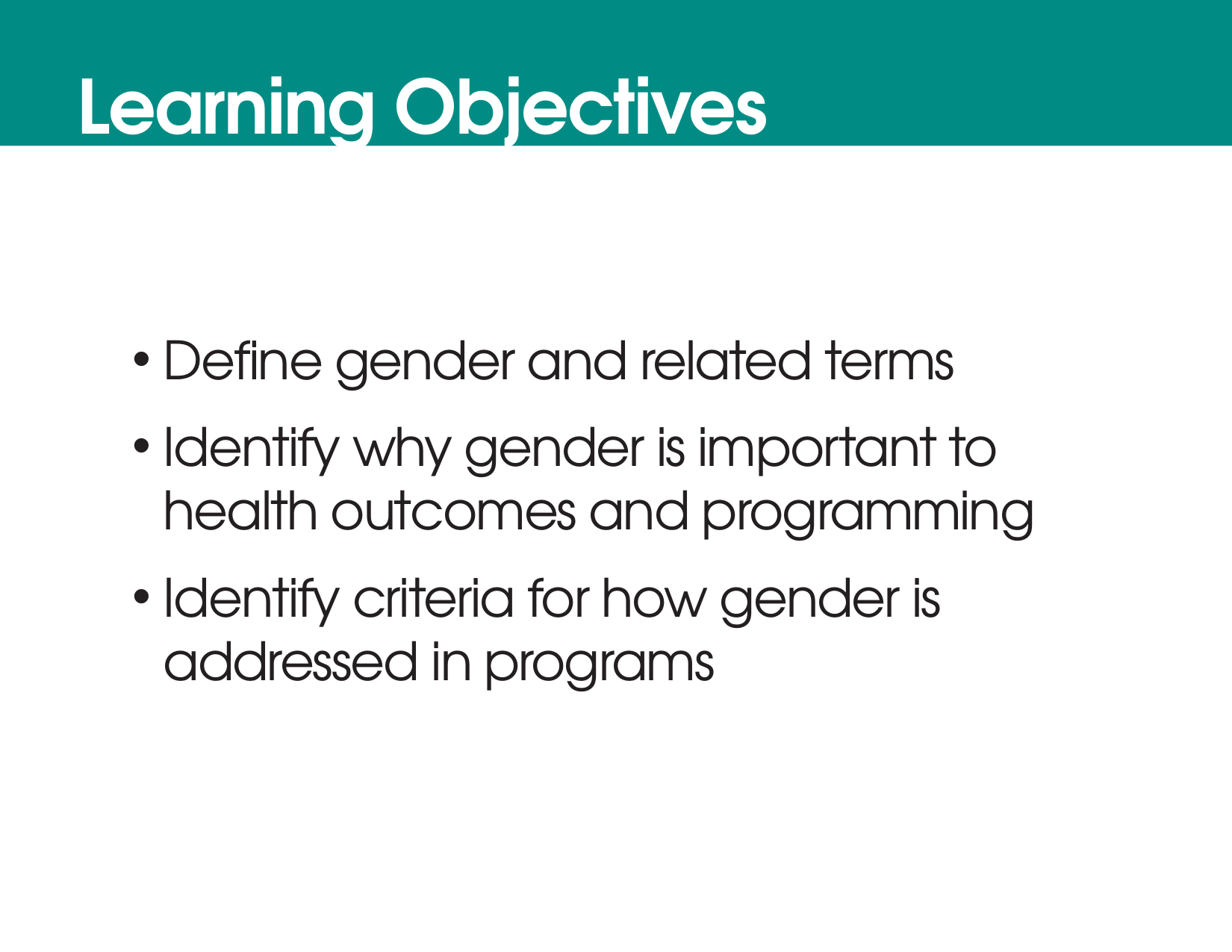

Learning Objectives
Define gender and related terms
Identify why gender is important to health outcomes and programming
Identify criteria for how gender is addressed in programs